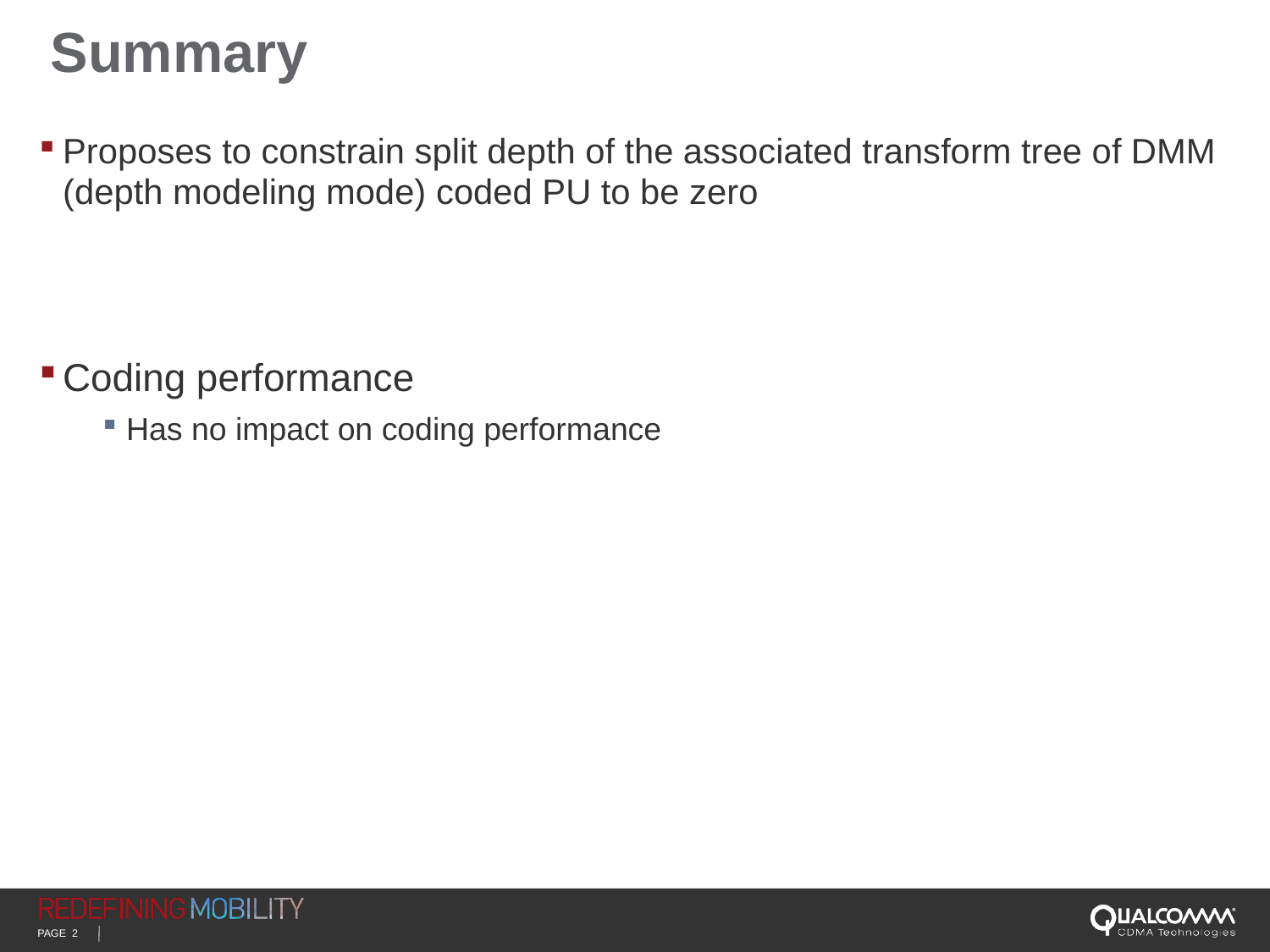

# Summary
Proposes to constrain split depth of the associated transform tree of DMM (depth modeling mode) coded PU to be zero

Coding performance
Has no impact on coding performance